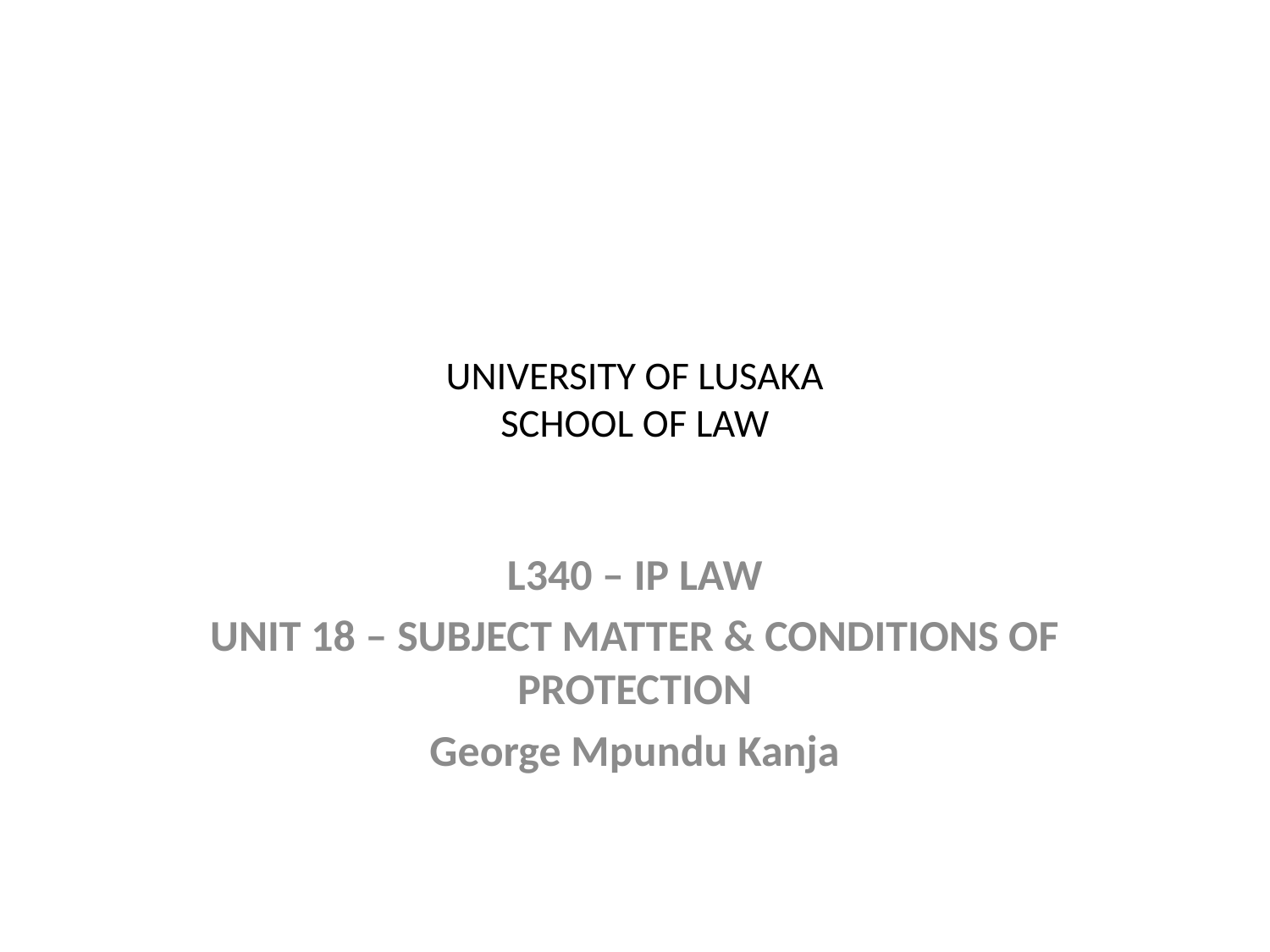

# UNIVERSITY OF LUSAKA SCHOOL OF LAW
L340 – IP LAW
UNIT 18 – SUBJECT MATTER & CONDITIONS OF PROTECTION
George Mpundu Kanja